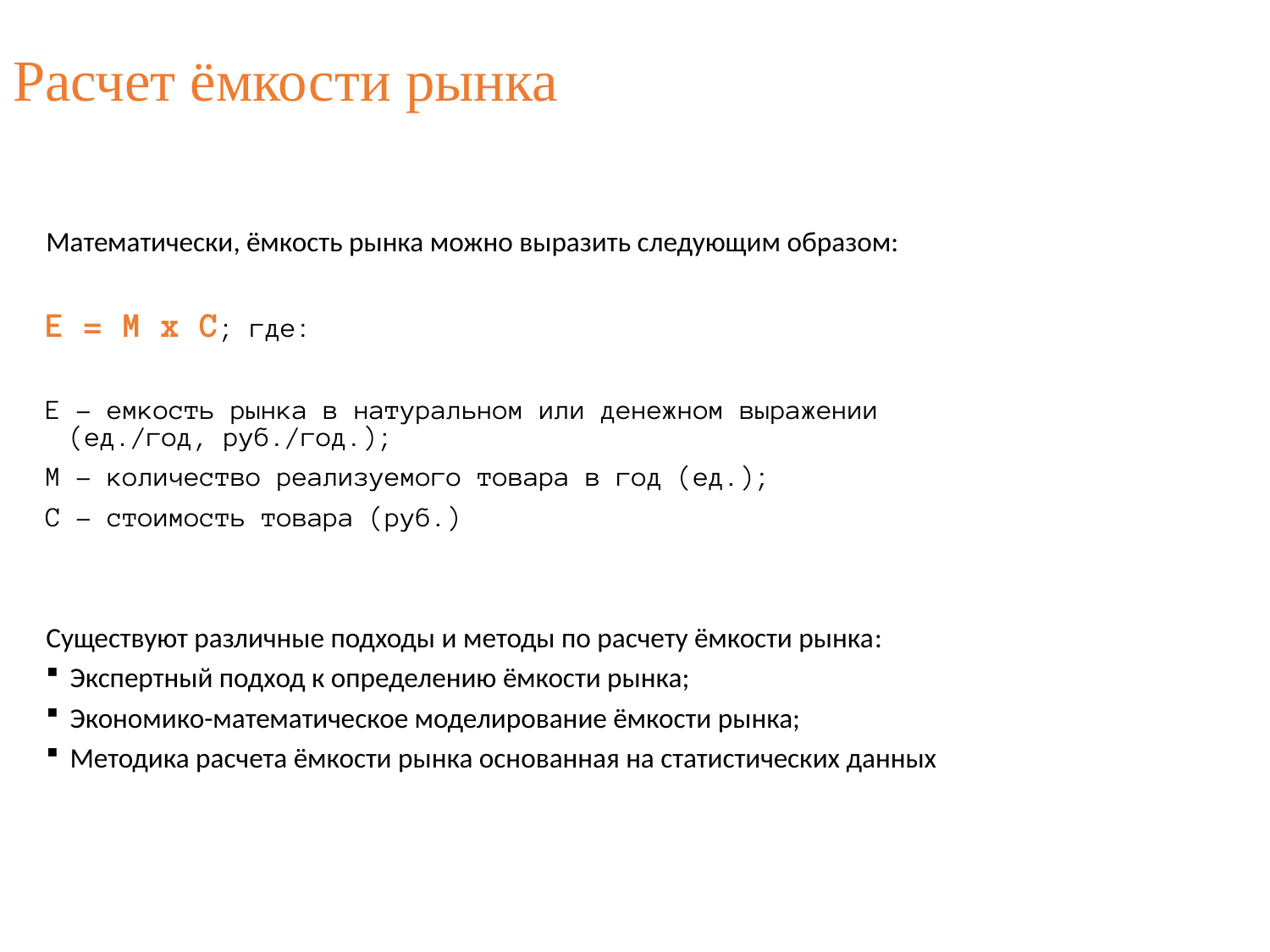

Расчет ёмкости рынка
Математически, ёмкость рынка можно выразить следующим образом:

Е = М х С; где:

Е - емкость рынка в натуральном или денежном выражении (ед./год, руб./год.);
М - количество реализуемого товара в год (ед.);
С - стоимость товара (руб.)

Существуют различные подходы и методы по расчету ёмкости рынка:
Экспертный подход к определению ёмкости рынка;
Экономико-математическое моделирование ёмкости рынка;
Методика расчета ёмкости рынка основанная на статистических данных